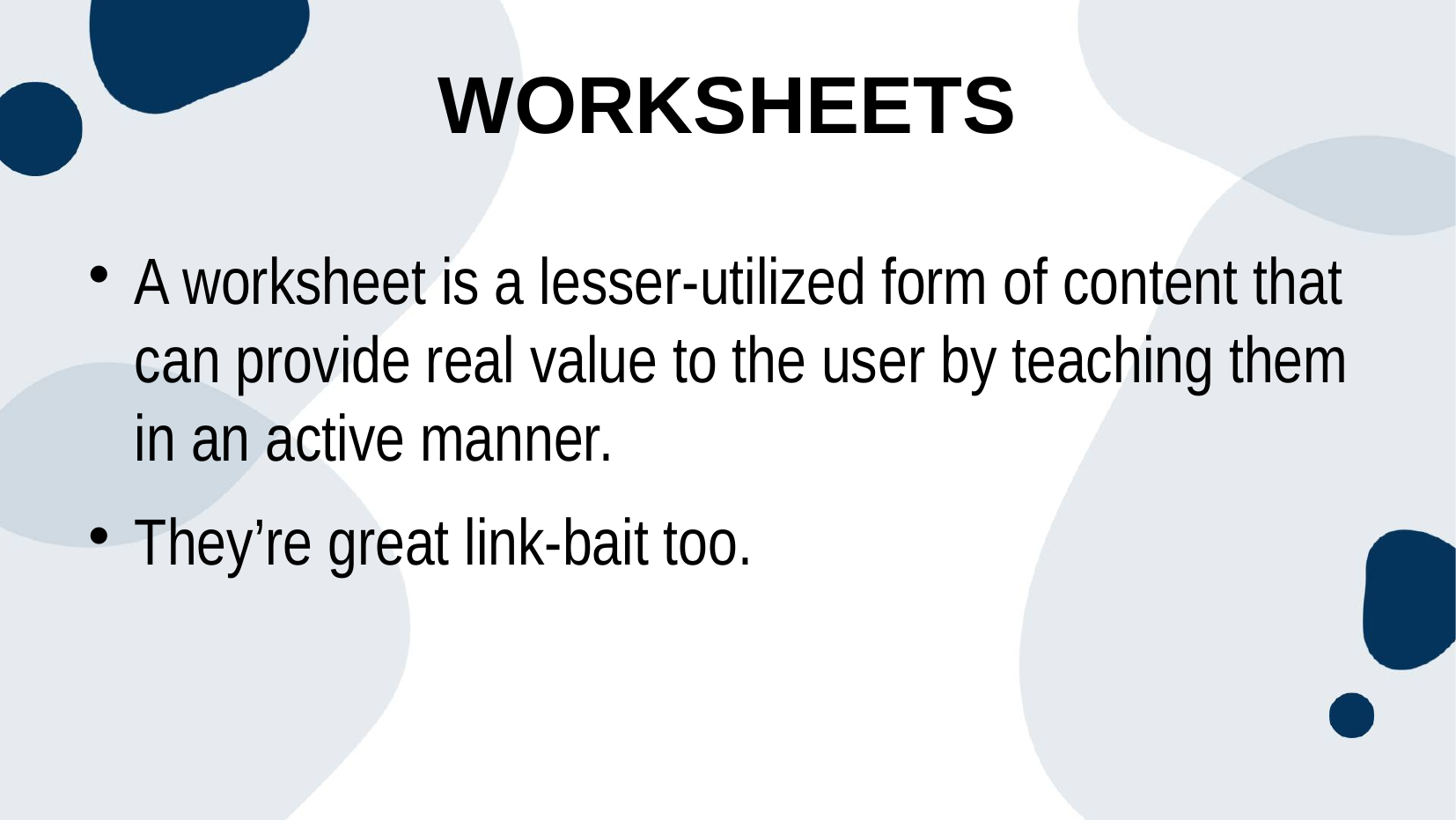

Worksheets
A worksheet is a lesser-utilized form of content that can provide real value to the user by teaching them in an active manner.
They’re great link-bait too.